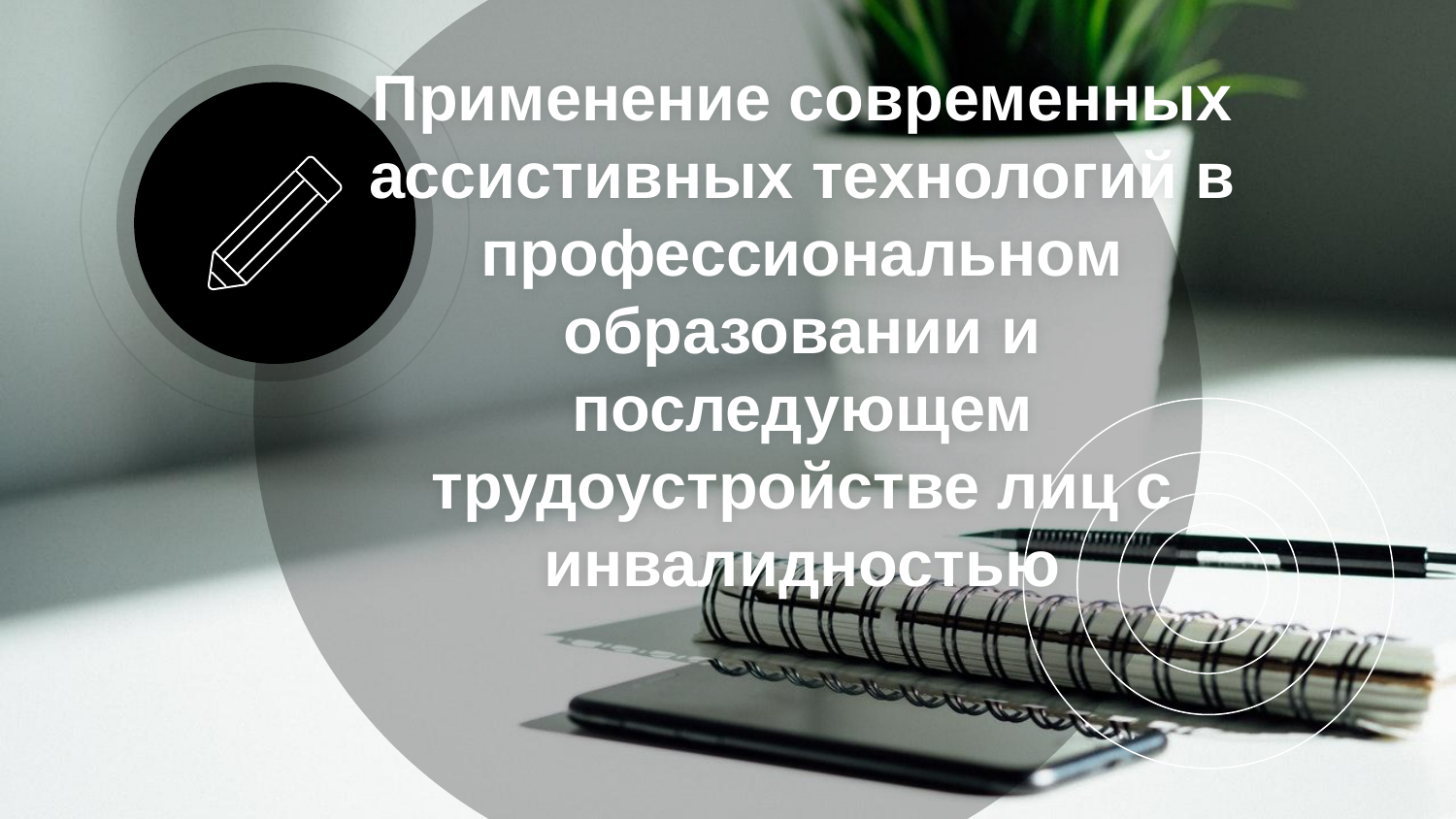

# Применение современных ассистивных технологий в профессиональном образовании и последующем трудоустройстве лиц с инвалидностью